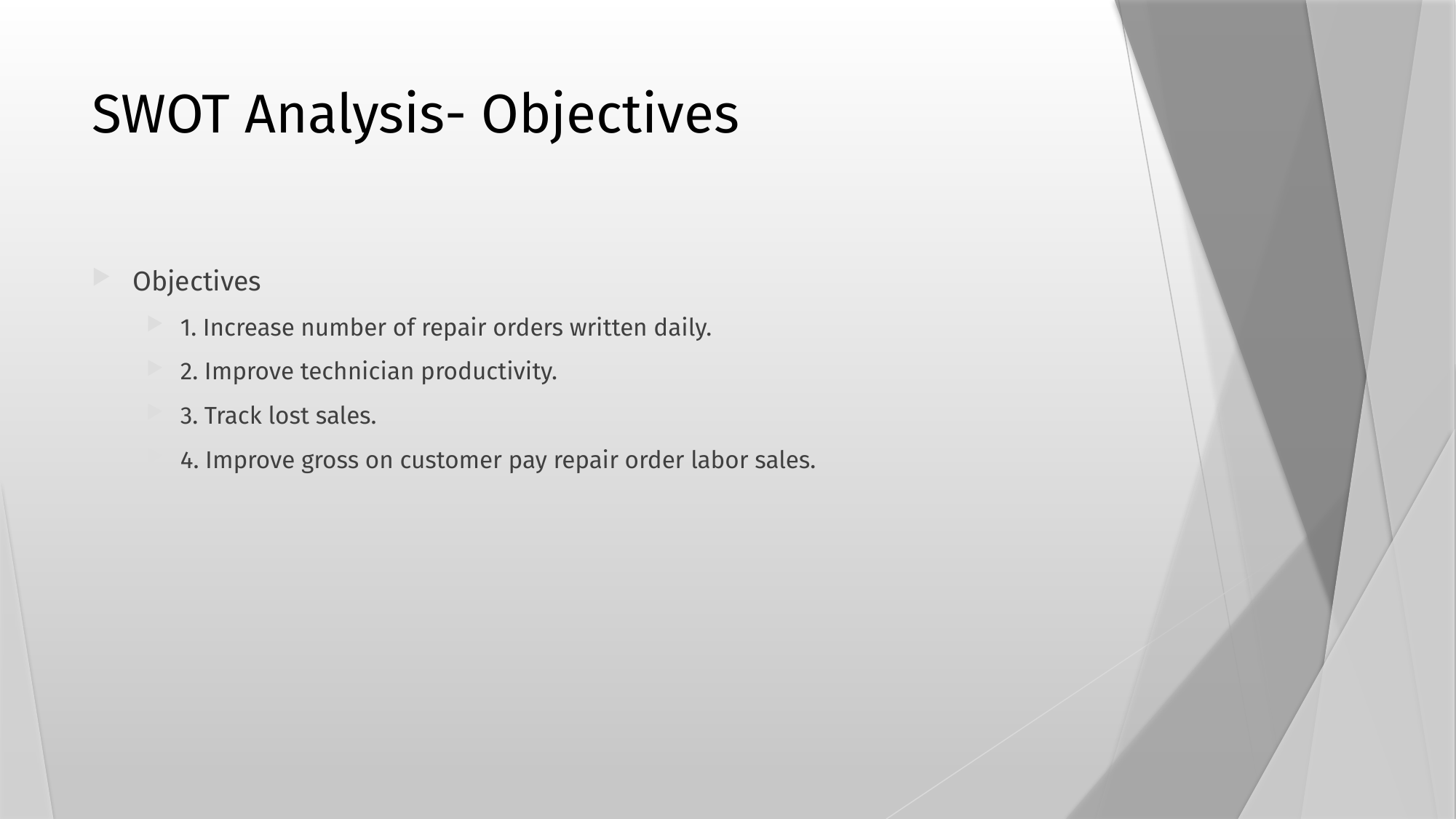

# SWOT Analysis- Objectives
Objectives
1. Increase number of repair orders written daily.
2. Improve technician productivity.
3. Track lost sales.
4. Improve gross on customer pay repair order labor sales.